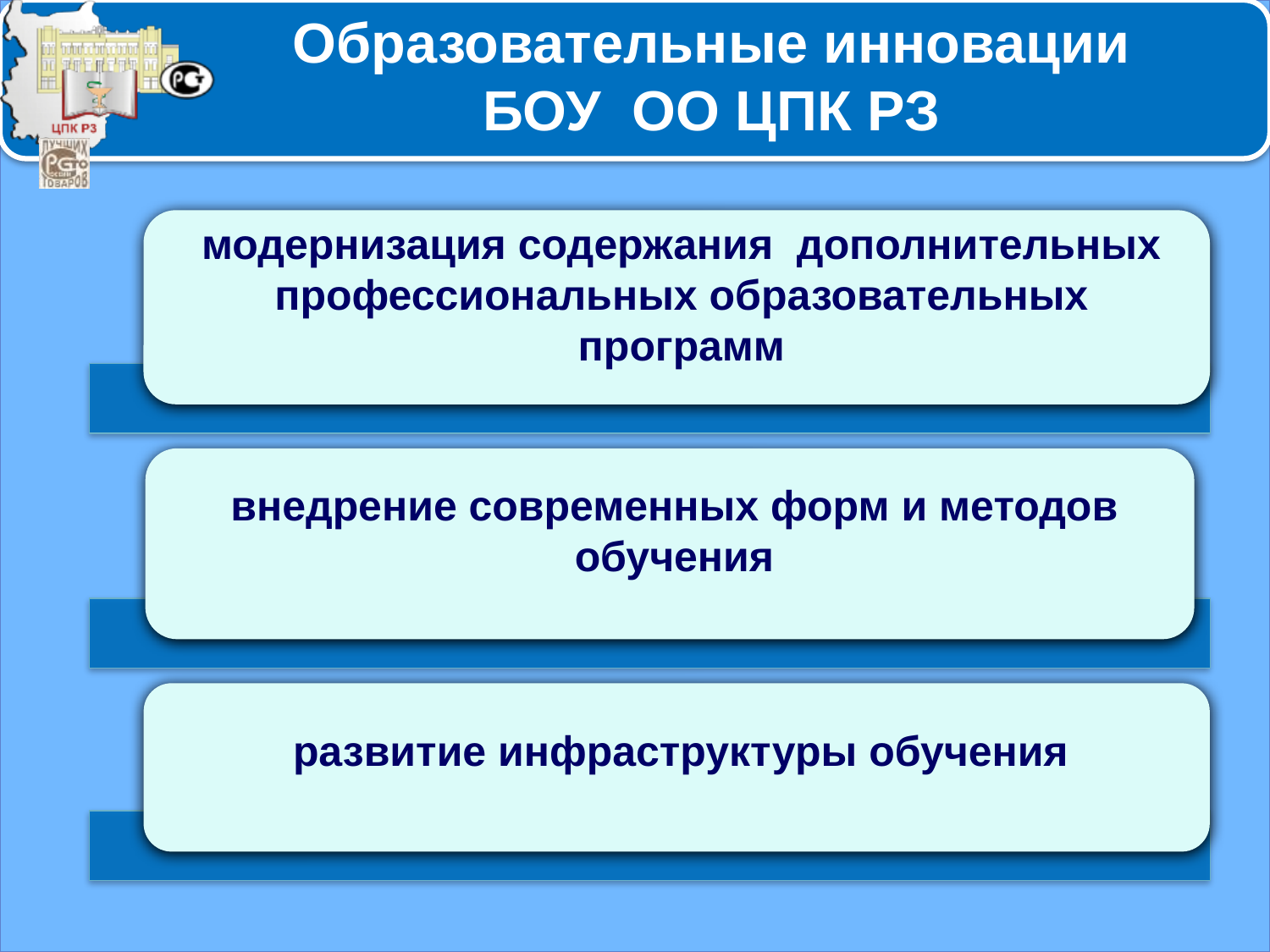

# Образовательные инновации БОУ  ОО ЦПК РЗ
модернизация содержания  дополнительных профессиональных образовательных программ

внедрение современных форм и методов обучения

развитие инфраструктуры обучения